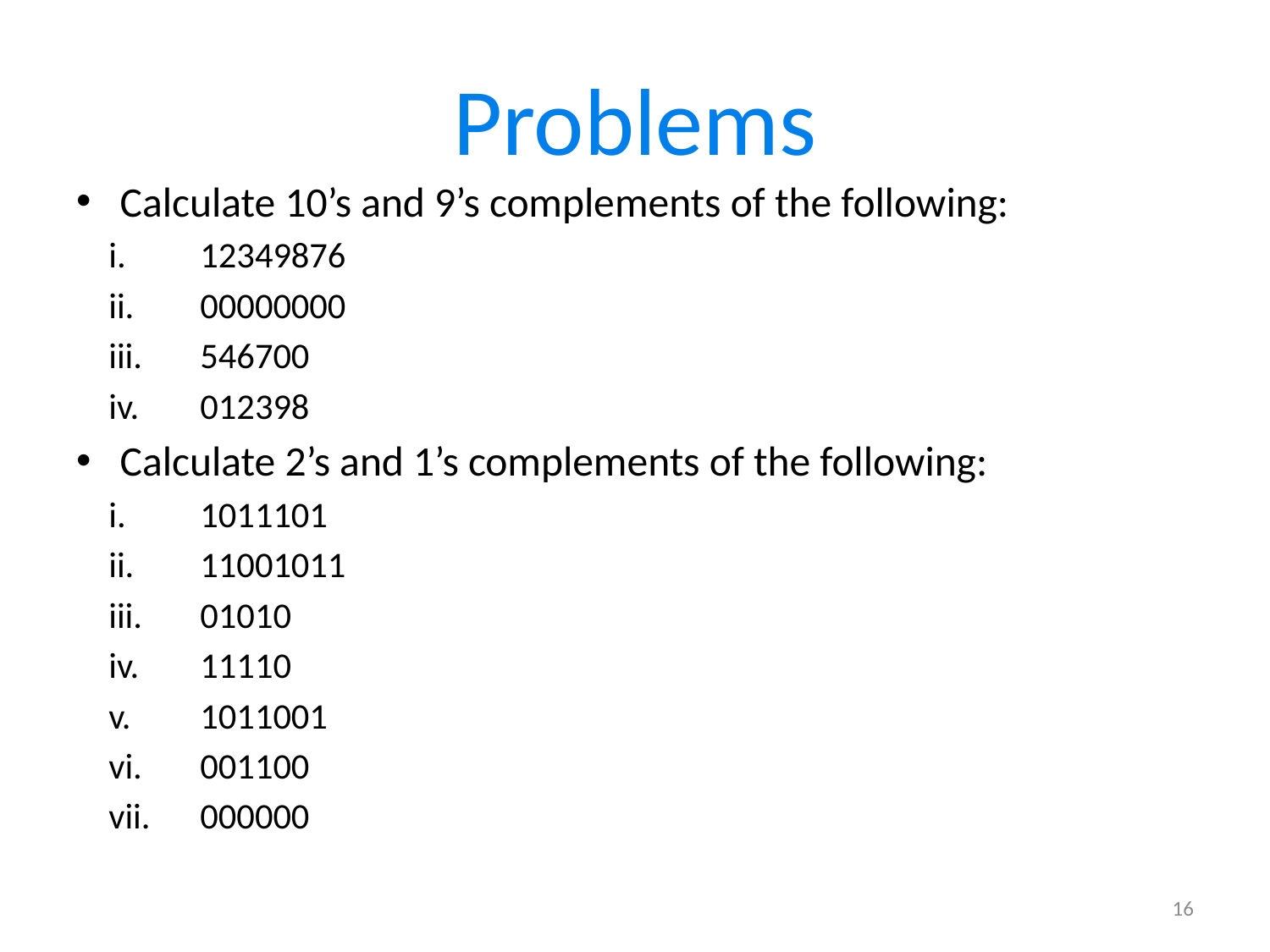

# Problems
Calculate 10’s and 9’s complements of the following:
12349876
00000000
546700
012398
Calculate 2’s and 1’s complements of the following:
1011101
11001011
01010
11110
1011001
001100
000000

16